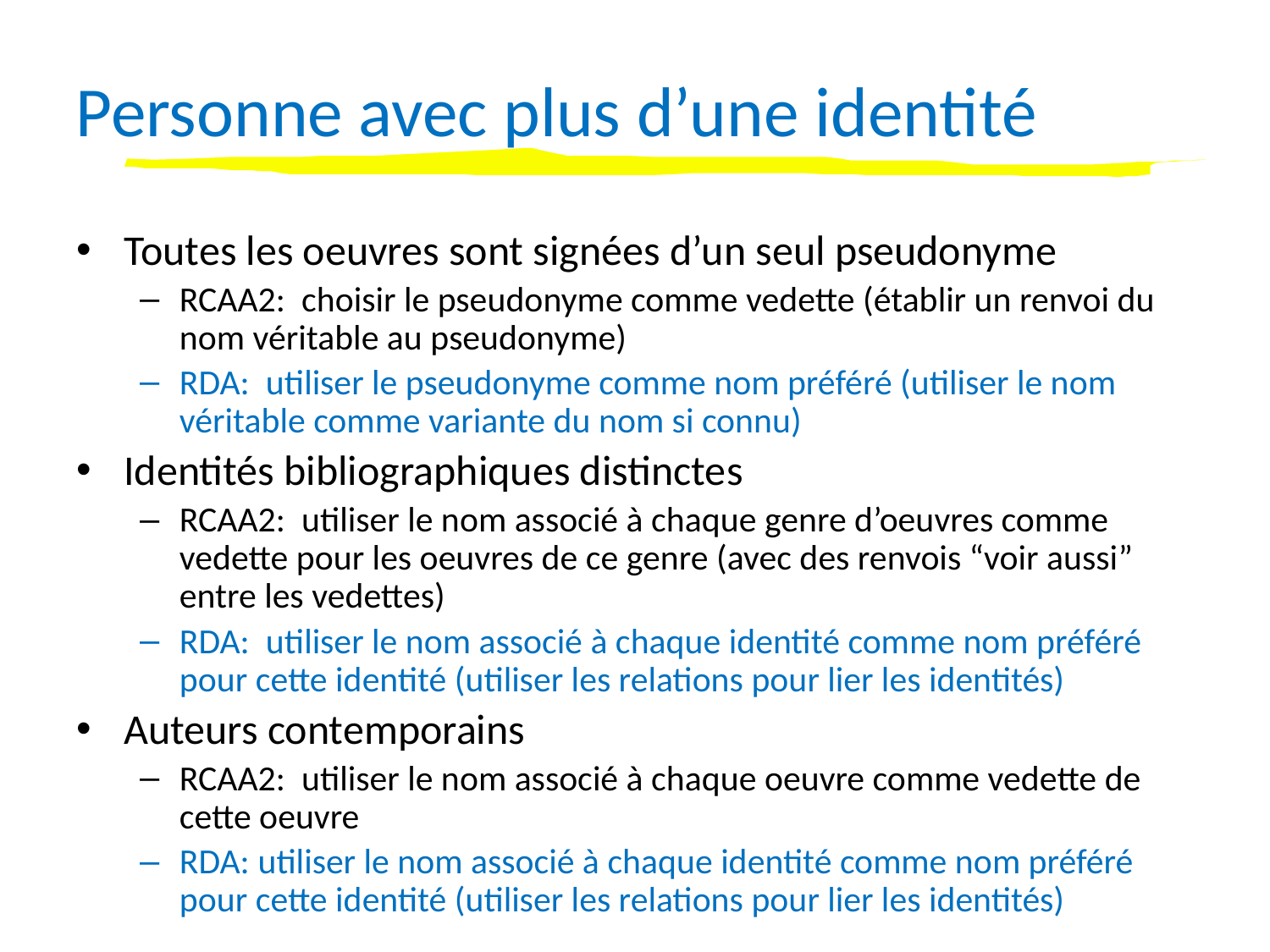

Personne avec plus d’une identité

Toutes les oeuvres sont signées d’un seul pseudonyme
RCAA2:  choisir le pseudonyme comme vedette (établir un renvoi du nom véritable au pseudonyme)
RDA:  utiliser le pseudonyme comme nom préféré (utiliser le nom véritable comme variante du nom si connu)
Identités bibliographiques distinctes
RCAA2:  utiliser le nom associé à chaque genre d’oeuvres comme vedette pour les oeuvres de ce genre (avec des renvois “voir aussi” entre les vedettes)
RDA:  utiliser le nom associé à chaque identité comme nom préféré pour cette identité (utiliser les relations pour lier les identités)
Auteurs contemporains
RCAA2:  utiliser le nom associé à chaque oeuvre comme vedette de cette oeuvre
RDA: utiliser le nom associé à chaque identité comme nom préféré pour cette identité (utiliser les relations pour lier les identités)